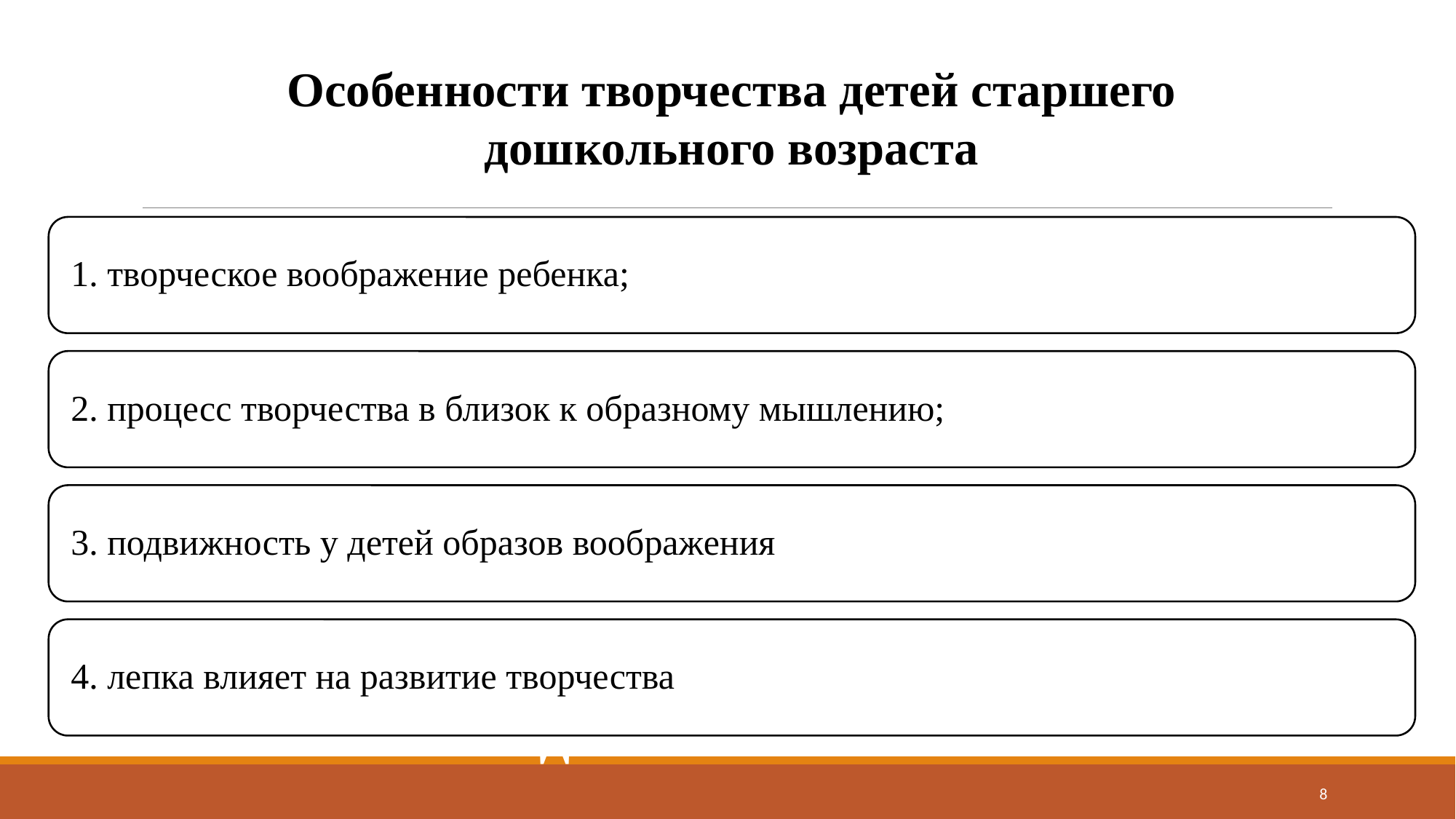

Особенности творчества детей старшего дошкольного возраста
1. творческое воображение ребенка;
2. процесс творчества в близок к образному мышлению;
3. подвижность у детей образов воображения
4. лепка влияет на развитие творчества
# Формы организации внеурочной деятельности
8